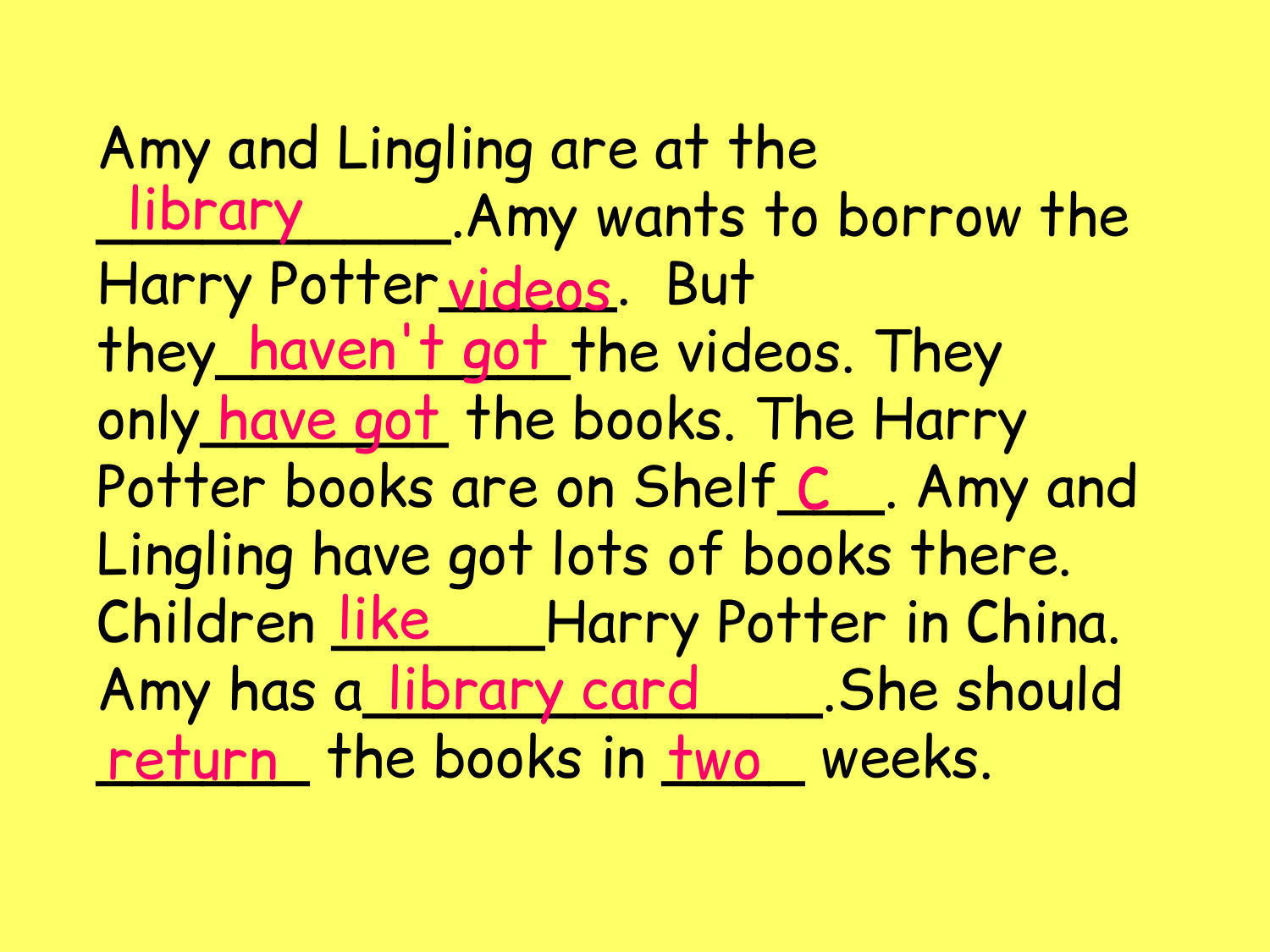

Amy and Lingling are at the __________.Amy wants to borrow the Harry Potter_____.  But they__________the videos. They only_______ the books. The Harry Potter books are on Shelf___. Amy and Lingling have got lots of books there. Children ______Harry Potter in China. Amy has a_____________.She should ______ the books in ____ weeks.
library
videos
haven't got
have got
C
like
library card
return
two